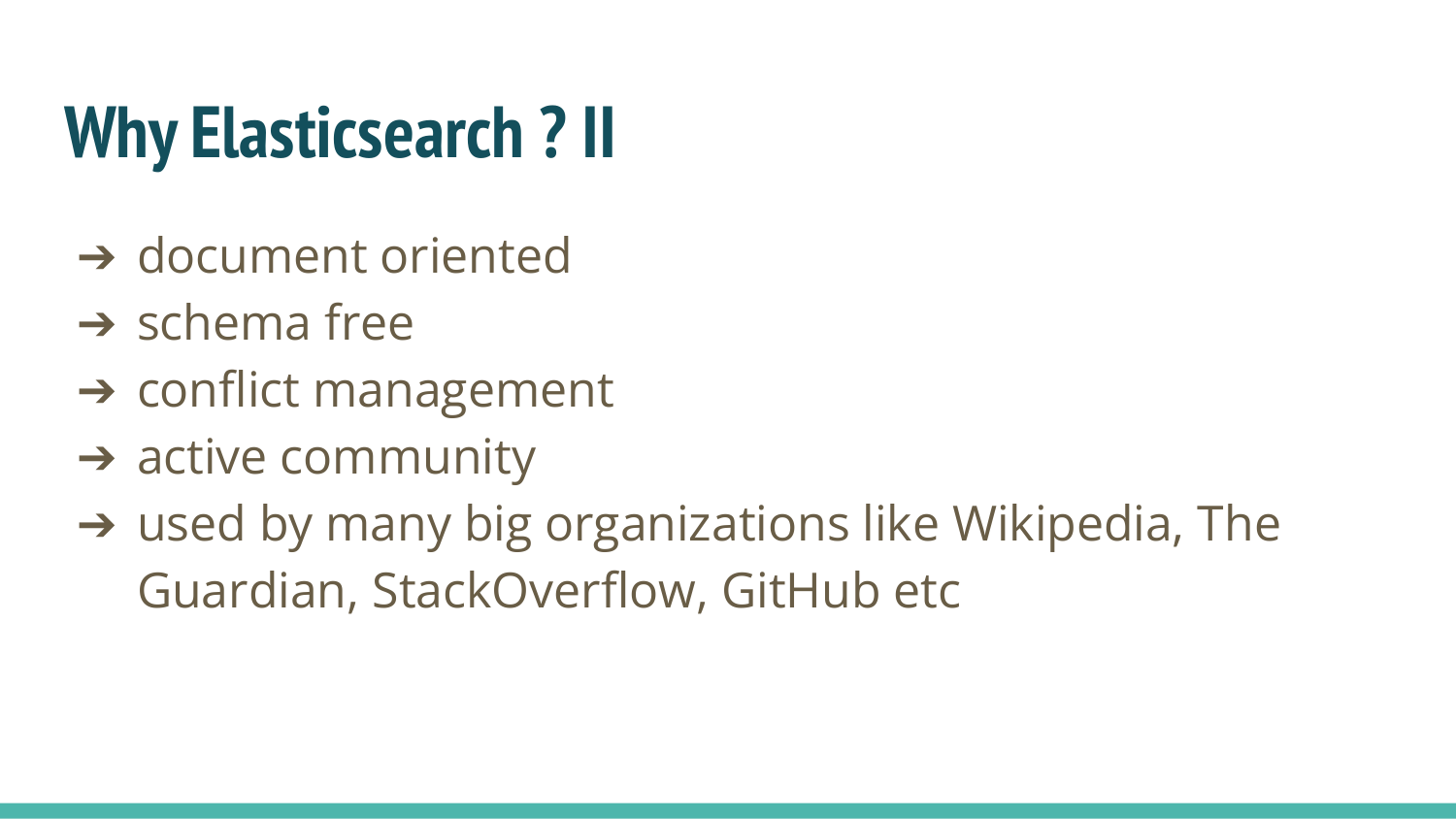

# Why Elasticsearch ? II
document oriented
schema free
conflict management
active community
used by many big organizations like Wikipedia, The Guardian, StackOverflow, GitHub etc